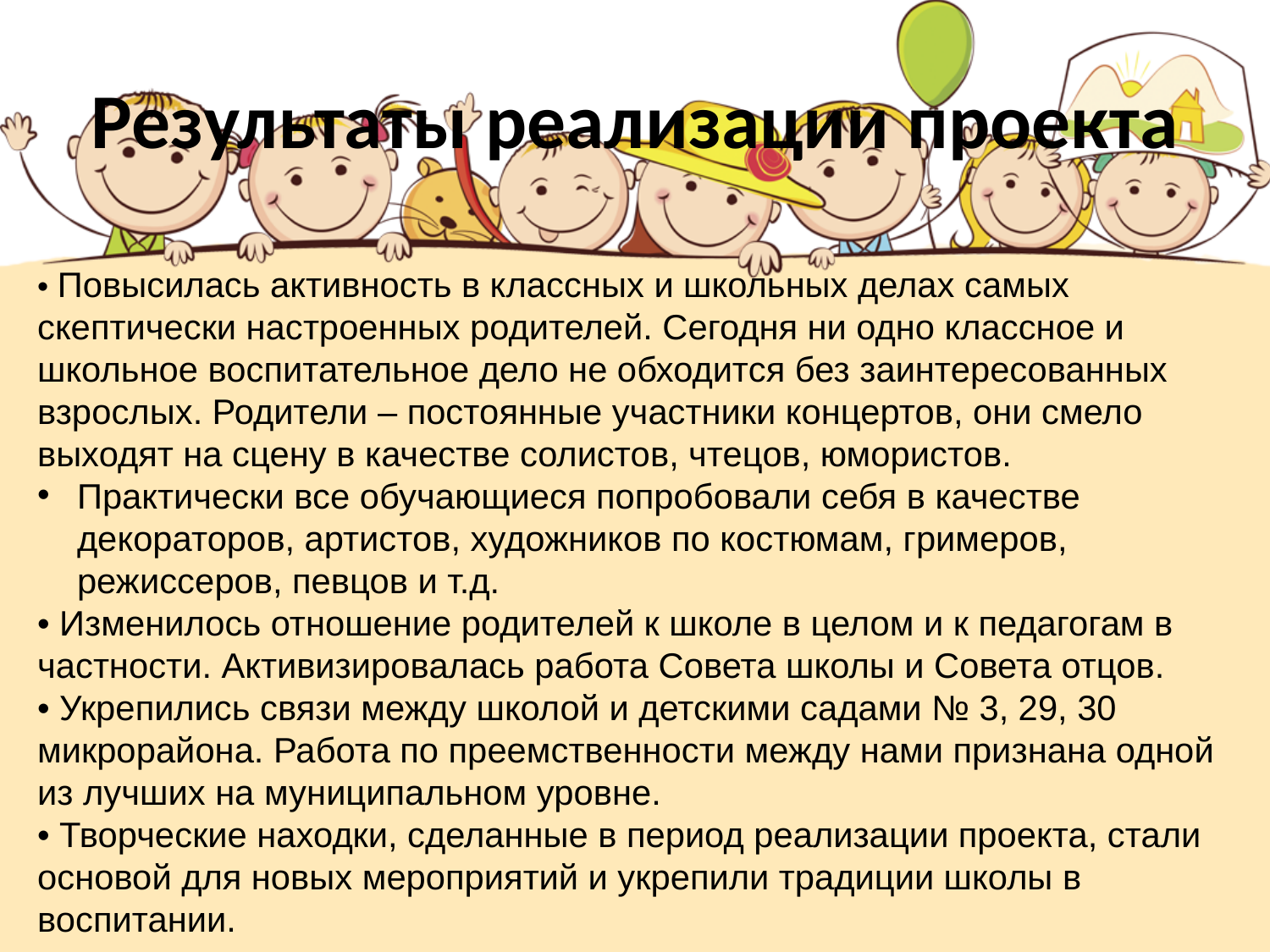

# Результаты реализации проекта
• Повысилась активность в классных и школьных делах самых скептически настроенных родителей. Сегодня ни одно классное и школьное воспитательное дело не обходится без заинтересованных взрослых. Родители – постоянные участники концертов, они смело выходят на сцену в качестве солистов, чтецов, юмористов.
Практически все обучающиеся попробовали себя в качестве декораторов, артистов, художников по костюмам, гримеров, режиссеров, певцов и т.д.
• Изменилось отношение родителей к школе в целом и к педагогам в частности. Активизировалась работа Совета школы и Совета отцов.
• Укрепились связи между школой и детскими садами № 3, 29, 30 микрорайона. Работа по преемственности между нами признана одной из лучших на муниципальном уровне.
• Творческие находки, сделанные в период реализации проекта, стали основой для новых мероприятий и укрепили традиции школы в воспитании.